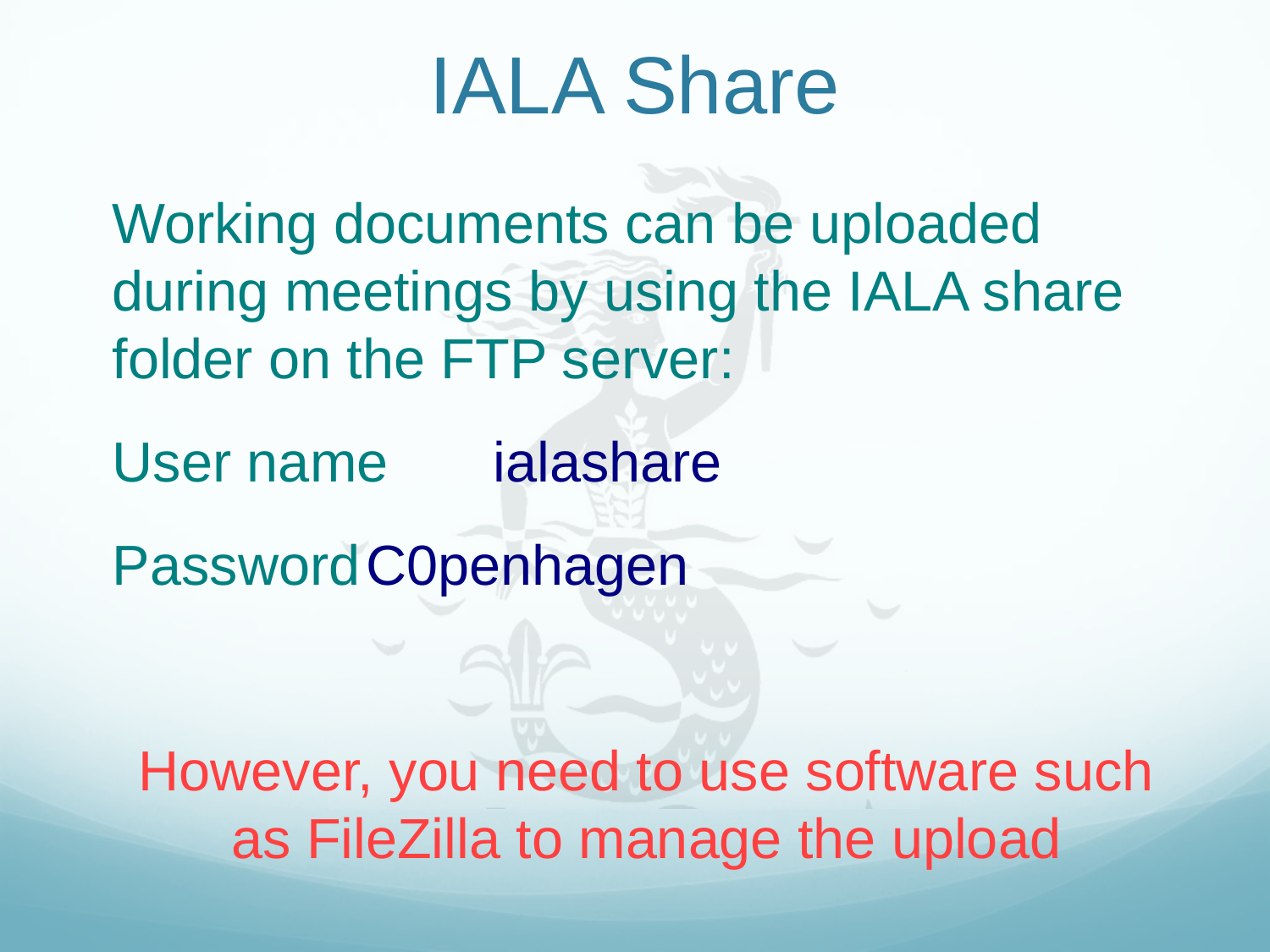

# IALA Share
Working documents can be uploaded during meetings by using the IALA share folder on the FTP server:
User name	ialashare
Password	C0penhagen

However, you need to use software such as FileZilla to manage the upload